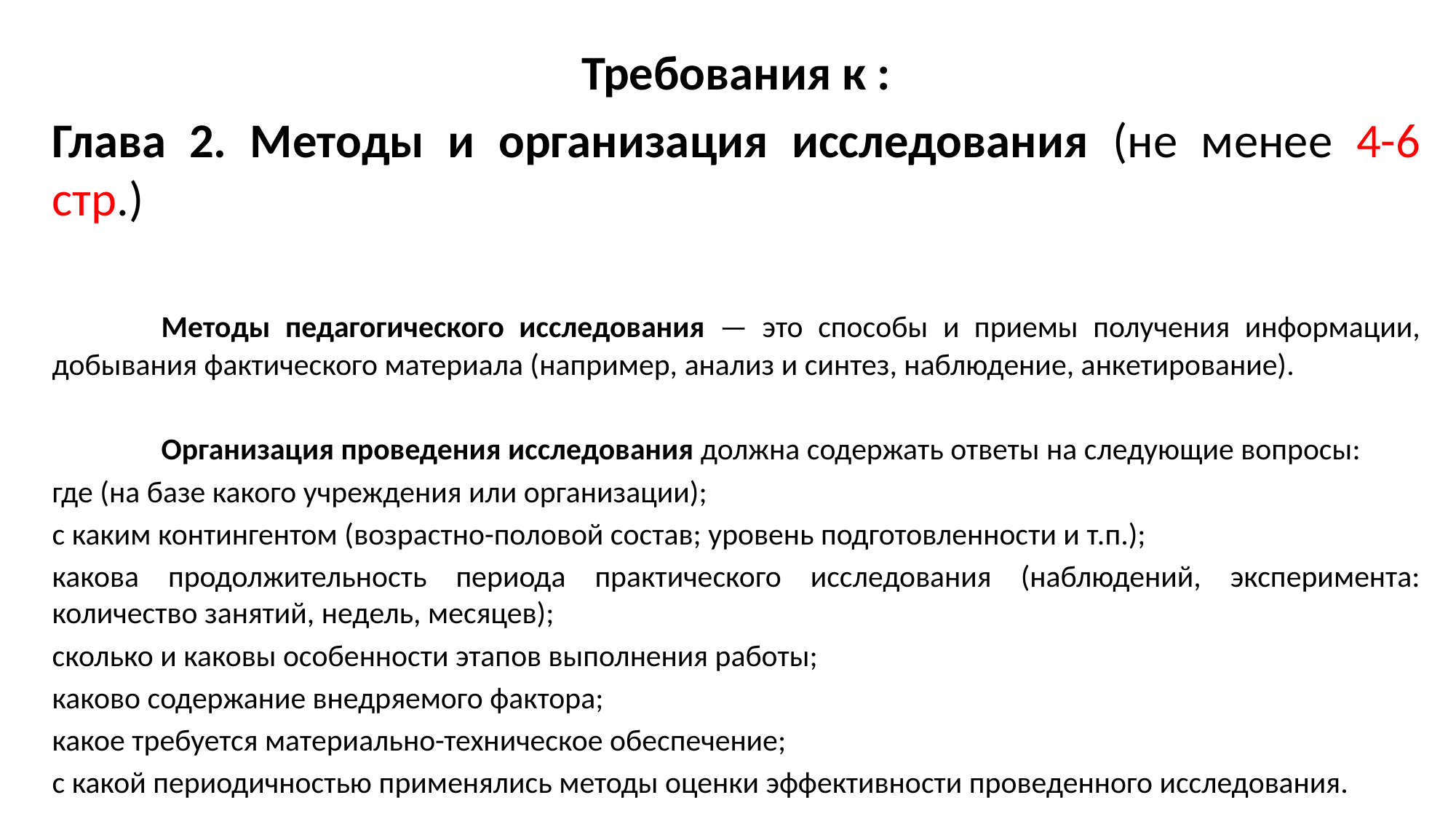

Требования к :
Глава 2. Методы и организация исследования (не менее 4-6 стр.)

	Методы педагогического исследования — это способы и приемы получения информации, добывания фактического материала (например, анализ и синтез, наблюдение, анкетирование).

	Организация проведения исследования должна содержать ответы на следующие вопросы:
где (на базе какого учреждения или организации);
с каким контингентом (возрастно-половой состав; уровень подготовленности и т.п.);
какова продолжительность периода практического исследования (наблюдений, эксперимента: количество занятий, недель, месяцев);
сколько и каковы особенности этапов выполнения работы;
каково содержание внедряемого фактора;
какое требуется материально-техническое обеспечение;
с какой периодичностью применялись методы оценки эффективности проведенного исследования.

#